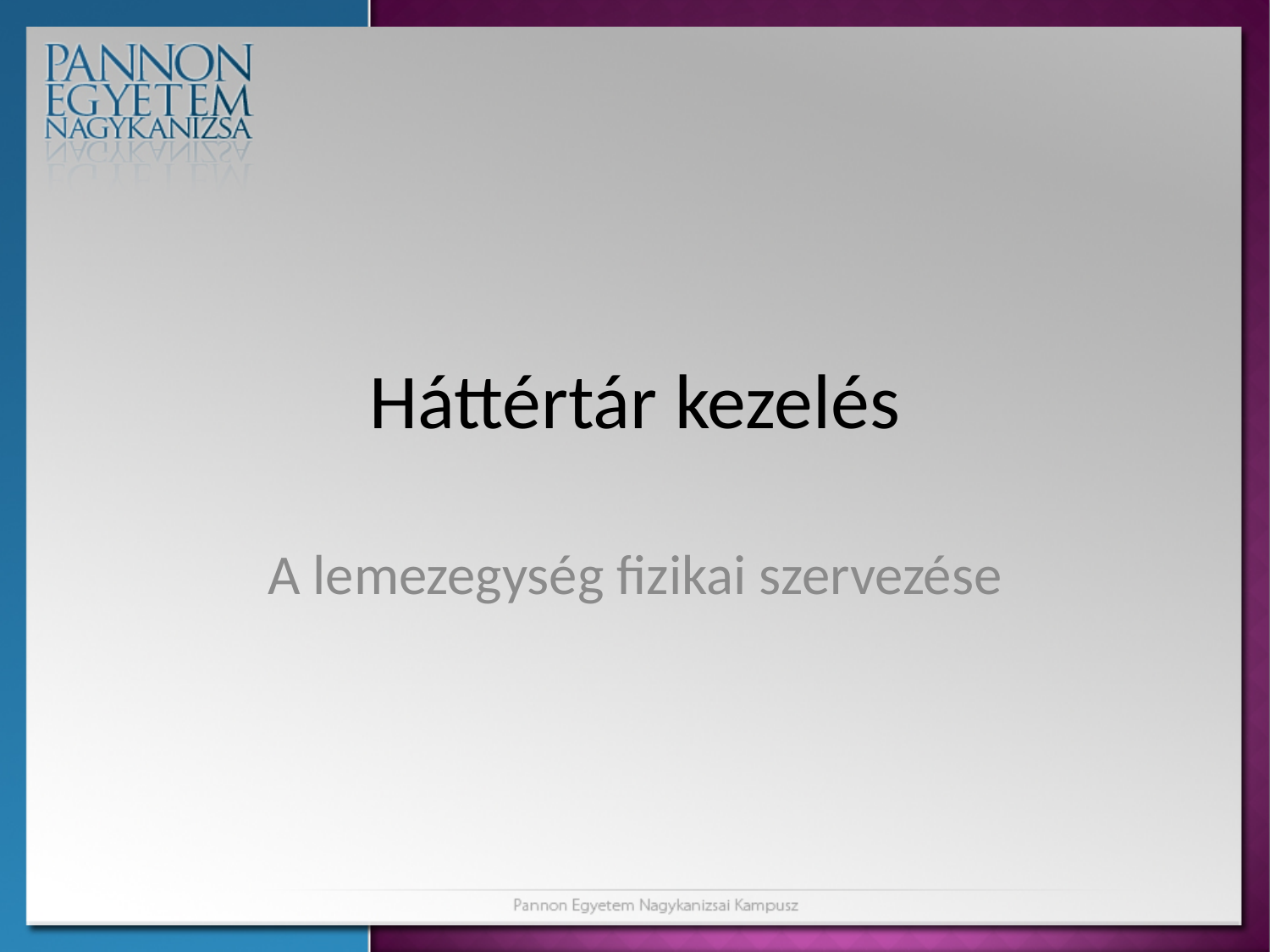

# Háttértár kezelés
A lemezegység fizikai szervezése